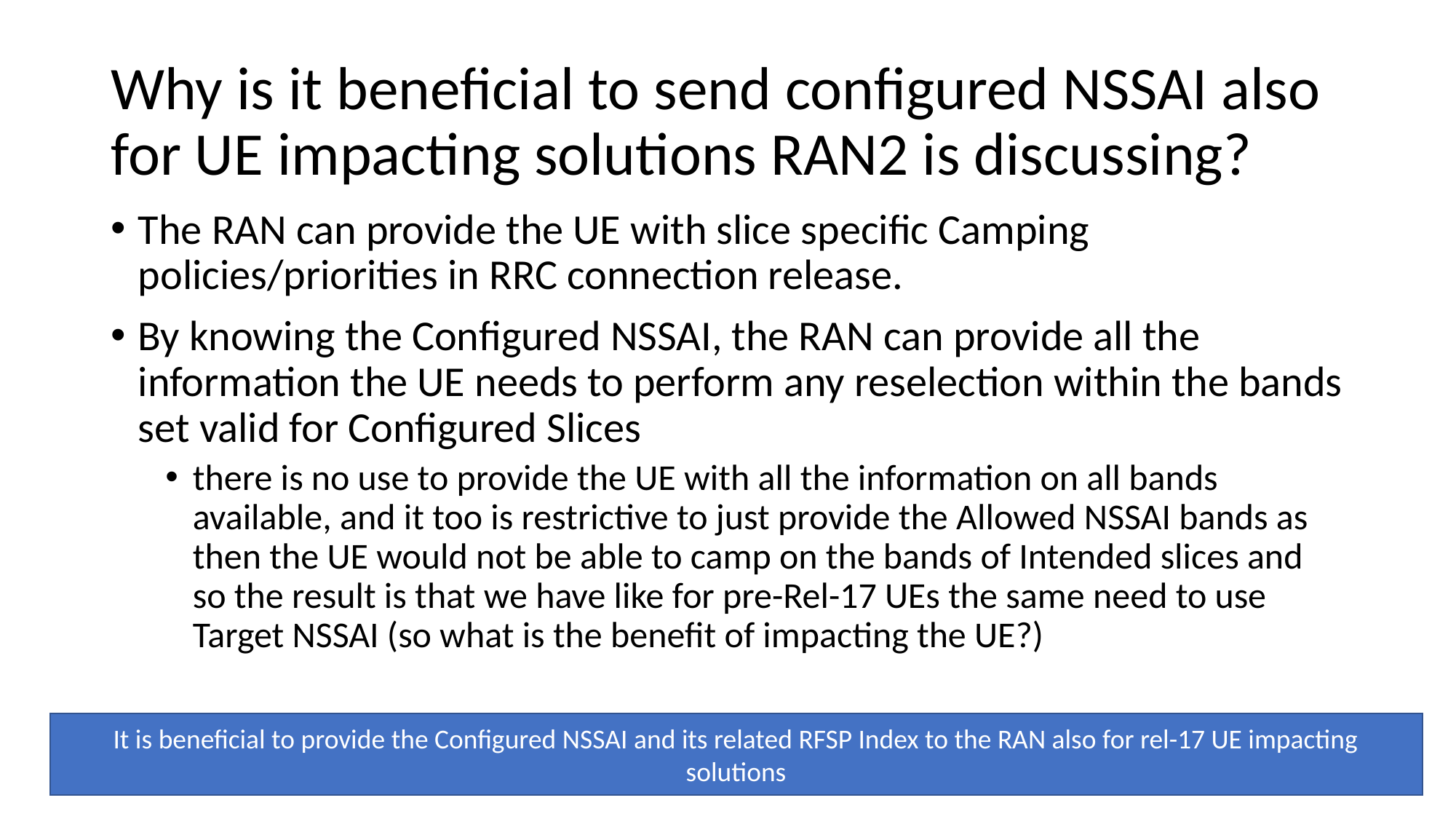

# Why is it beneficial to send configured NSSAI also for UE impacting solutions RAN2 is discussing?
The RAN can provide the UE with slice specific Camping policies/priorities in RRC connection release.
By knowing the Configured NSSAI, the RAN can provide all the information the UE needs to perform any reselection within the bands set valid for Configured Slices
there is no use to provide the UE with all the information on all bands available, and it too is restrictive to just provide the Allowed NSSAI bands as then the UE would not be able to camp on the bands of Intended slices and so the result is that we have like for pre-Rel-17 UEs the same need to use Target NSSAI (so what is the benefit of impacting the UE?)

It is beneficial to provide the Configured NSSAI and its related RFSP Index to the RAN also for rel-17 UE impacting solutions